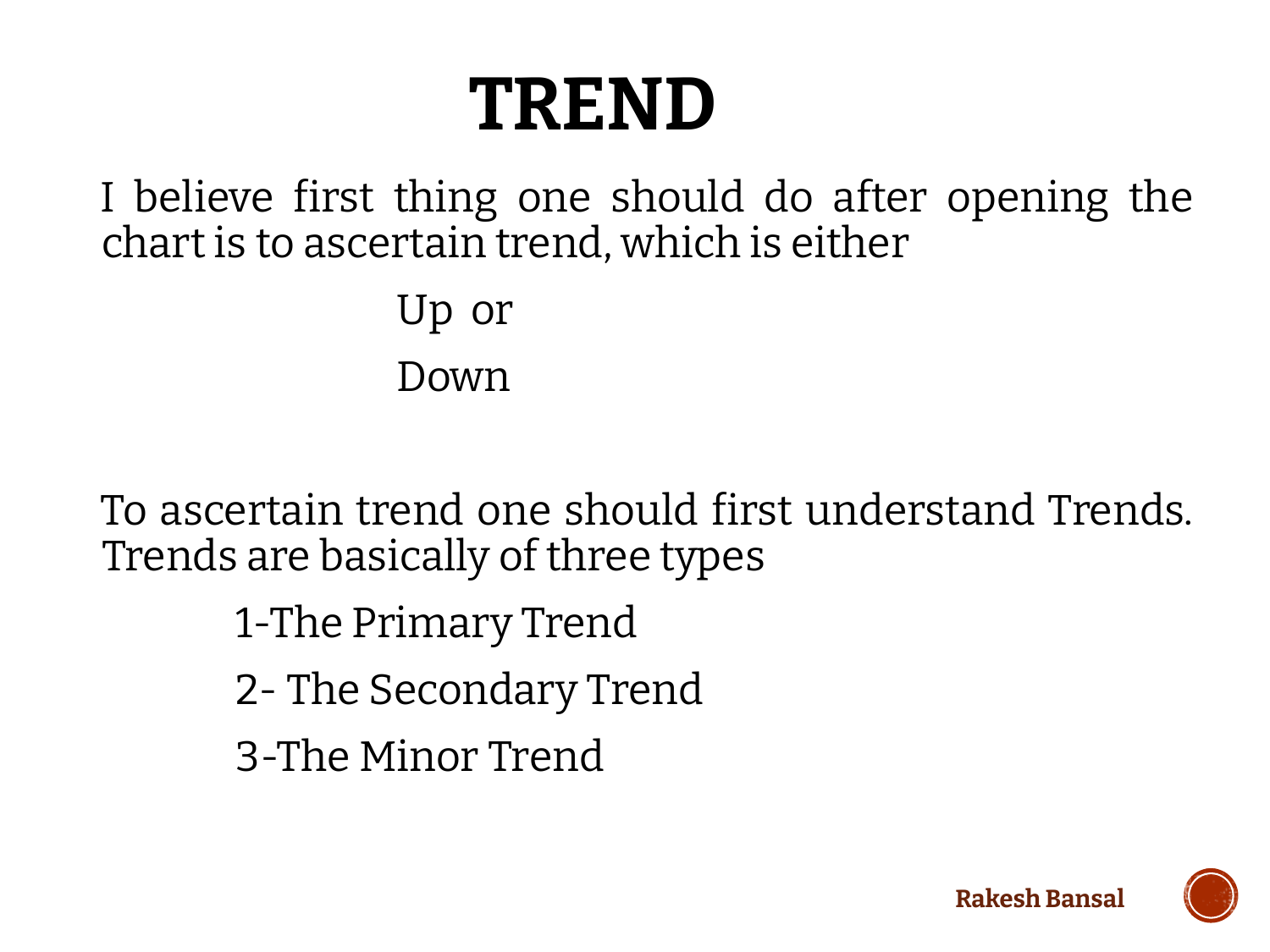

# Trend
I believe first thing one should do after opening the chart is to ascertain trend, which is either
                                   Up  or
                                   Down

To ascertain trend one should first understand Trends. Trends are basically of three types
                1-The Primary Trend
                2- The Secondary Trend
                3-The Minor Trend
              Rakesh Bansal